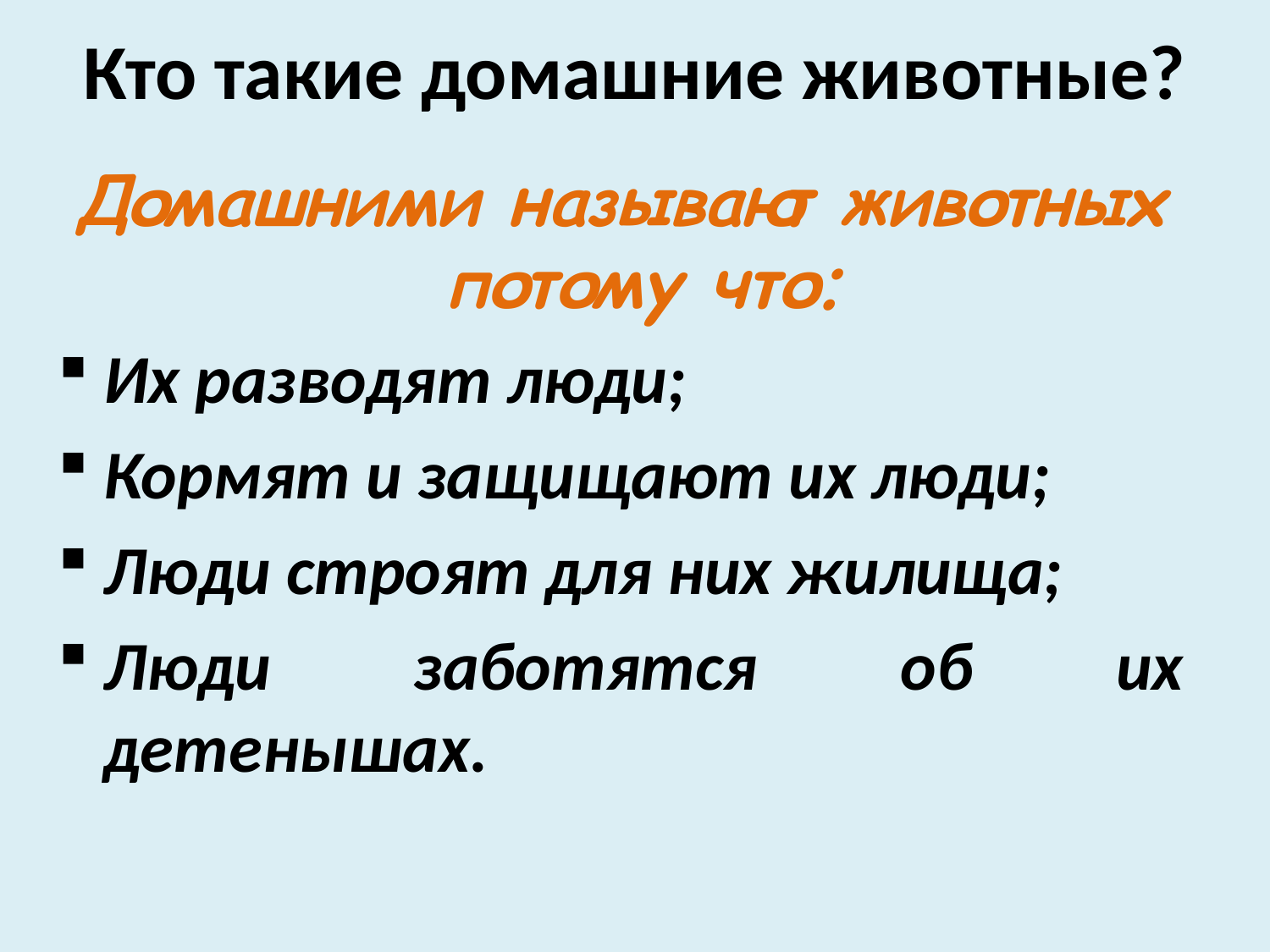

# Кто такие домашние животные?
Домашними называют животных потому что:
Их разводят люди;
Кормят и защищают их люди;
Люди строят для них жилища;
Люди заботятся об их детенышах.